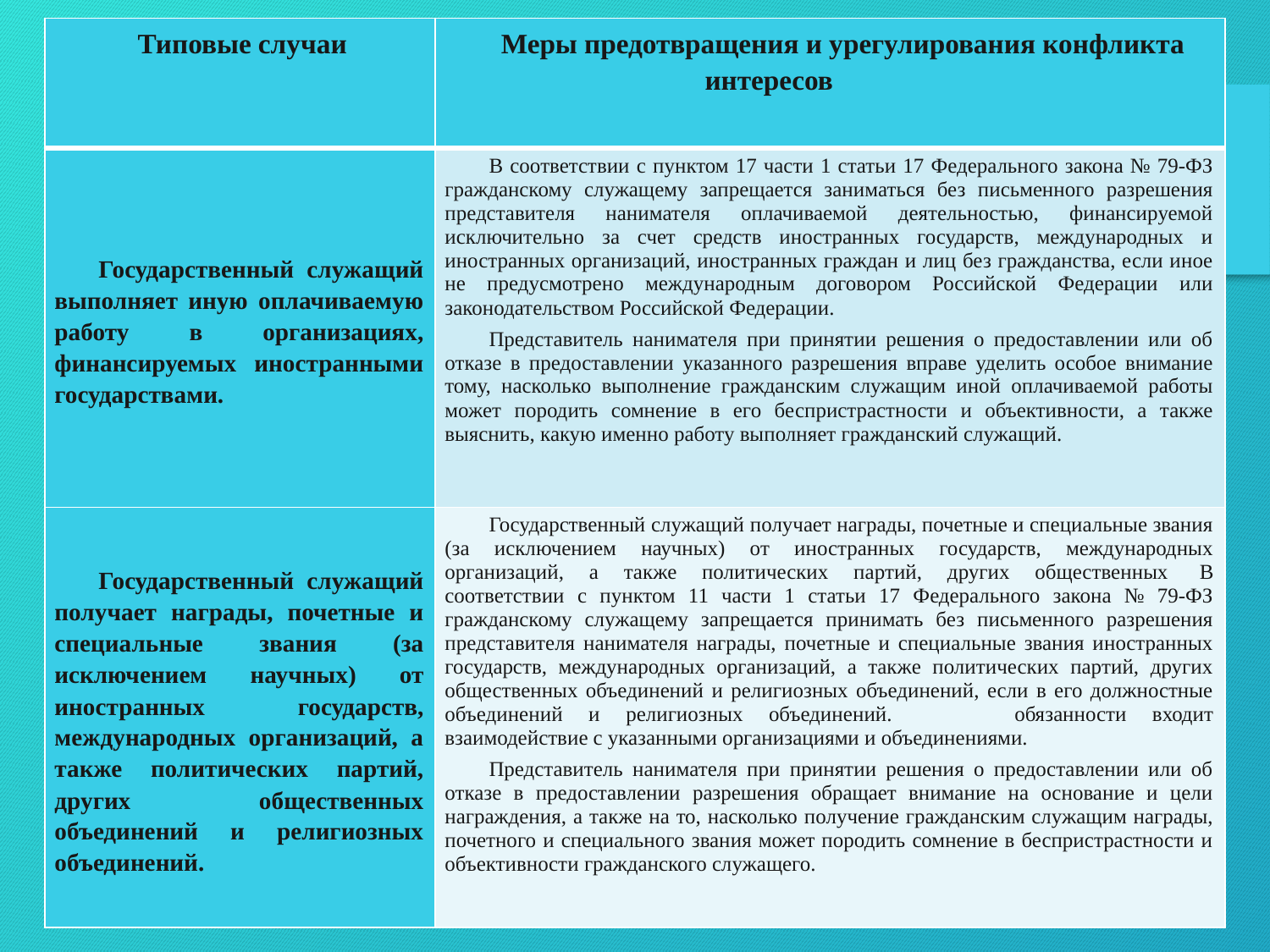

| Типовые случаи | Меры предотвращения и урегулирования конфликта интересов |
| --- | --- |
| Государственный служащий выполняет иную оплачиваемую работу в организациях, финансируемых иностранными государствами. | В соответствии с пунктом 17 части 1 статьи 17 Федерального закона № 79-ФЗ гражданскому служащему запрещается заниматься без письменного разрешения представителя нанимателя оплачиваемой деятельностью, финансируемой исключительно за счет средств иностранных государств, международных и иностранных организаций, иностранных граждан и лиц без гражданства, если иное не предусмотрено международным договором Российской Федерации или законодательством Российской Федерации. Представитель нанимателя при принятии решения о предоставлении или об отказе в предоставлении указанного разрешения вправе уделить особое внимание тому, насколько выполнение гражданским служащим иной оплачиваемой работы может породить сомнение в его беспристрастности и объективности, а также выяснить, какую именно работу выполняет гражданский служащий. |
| Государственный служащий получает награды, почетные и специальные звания (за исключением научных) от иностранных государств, международных организаций, а также политических партий, других общественных объединений и религиозных объединений. | Государственный служащий получает награды, почетные и специальные звания (за исключением научных) от иностранных государств, международных организаций, а также политических партий, других общественных В соответствии с пунктом 11 части 1 статьи 17 Федерального закона № 79-ФЗ гражданскому служащему запрещается принимать без письменного разрешения представителя нанимателя награды, почетные и специальные звания иностранных государств, международных организаций, а также политических партий, других общественных объединений и религиозных объединений, если в его должностные объединений и религиозных объединений. обязанности входит взаимодействие с указанными организациями и объединениями. Представитель нанимателя при принятии решения о предоставлении или об отказе в предоставлении разрешения обращает внимание на основание и цели награждения, а также на то, насколько получение гражданским служащим награды, почетного и специального звания может породить сомнение в беспристрастности и объективности гражданского служащего. |